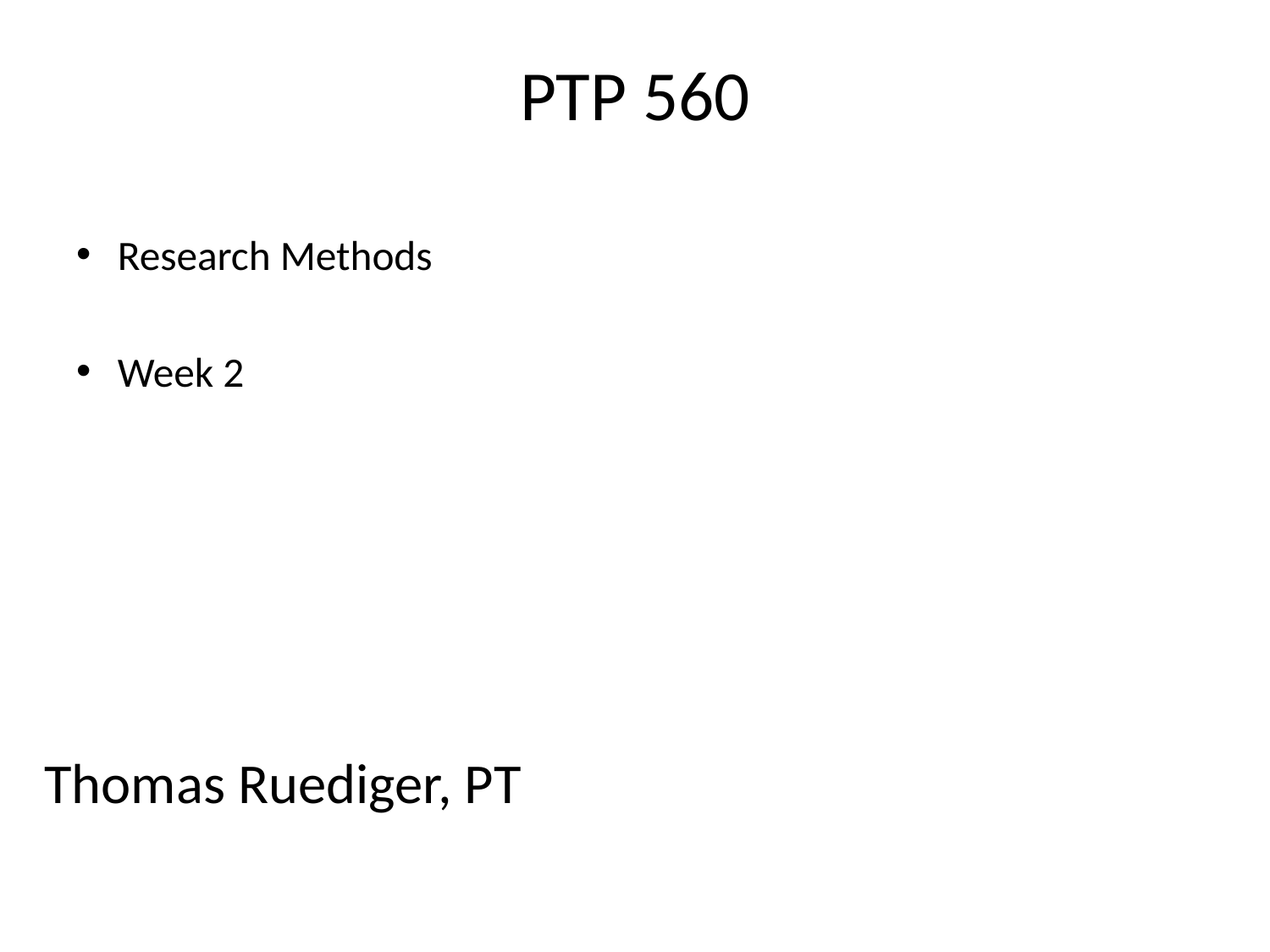

# PTP 560
Research Methods

Week 2

Thomas Ruediger, PT